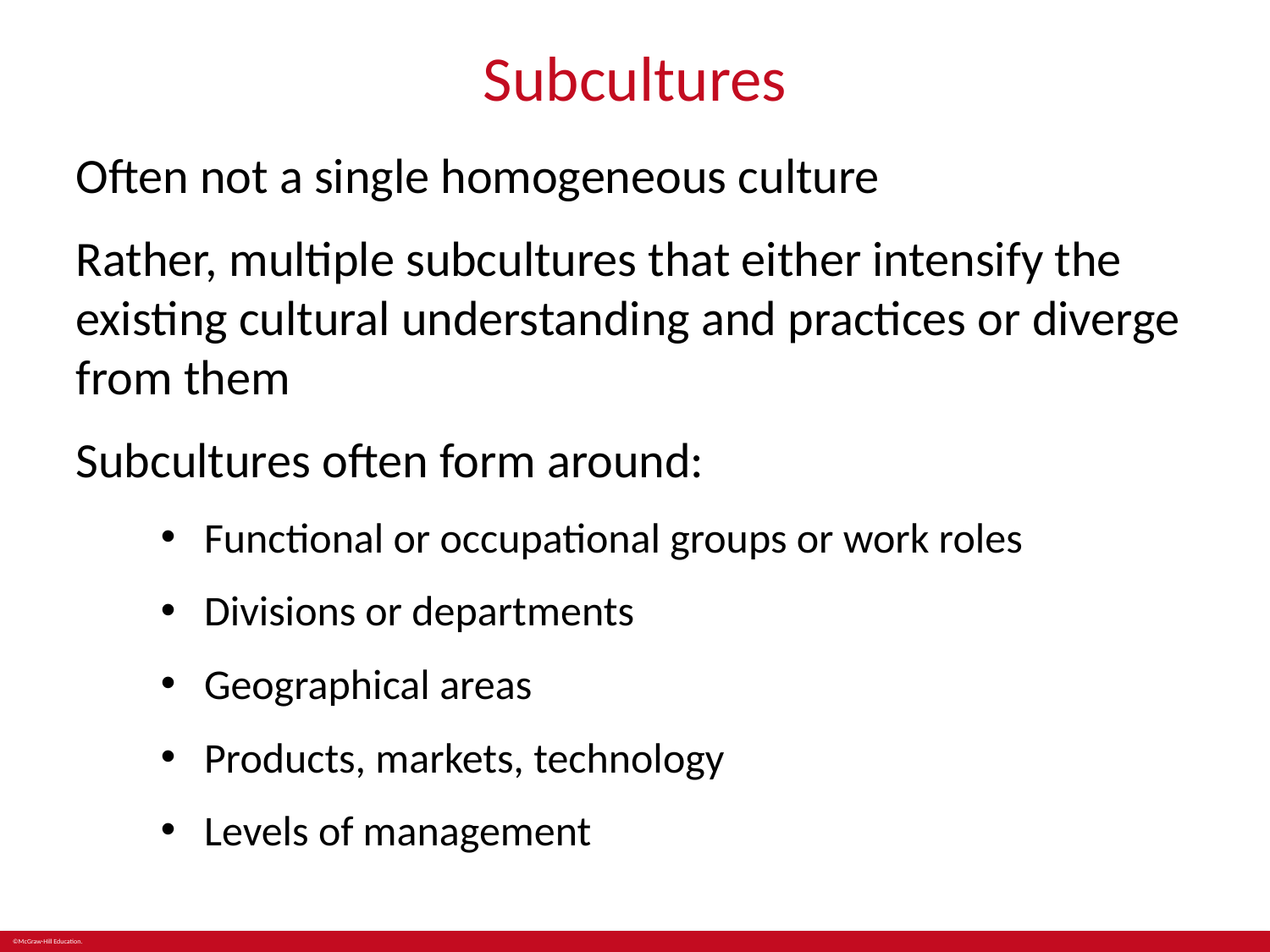

# Subcultures
Often not a single homogeneous culture
Rather, multiple subcultures that either intensify the existing cultural understanding and practices or diverge from them
Subcultures often form around:
Functional or occupational groups or work roles
Divisions or departments
Geographical areas
Products, markets, technology
Levels of management